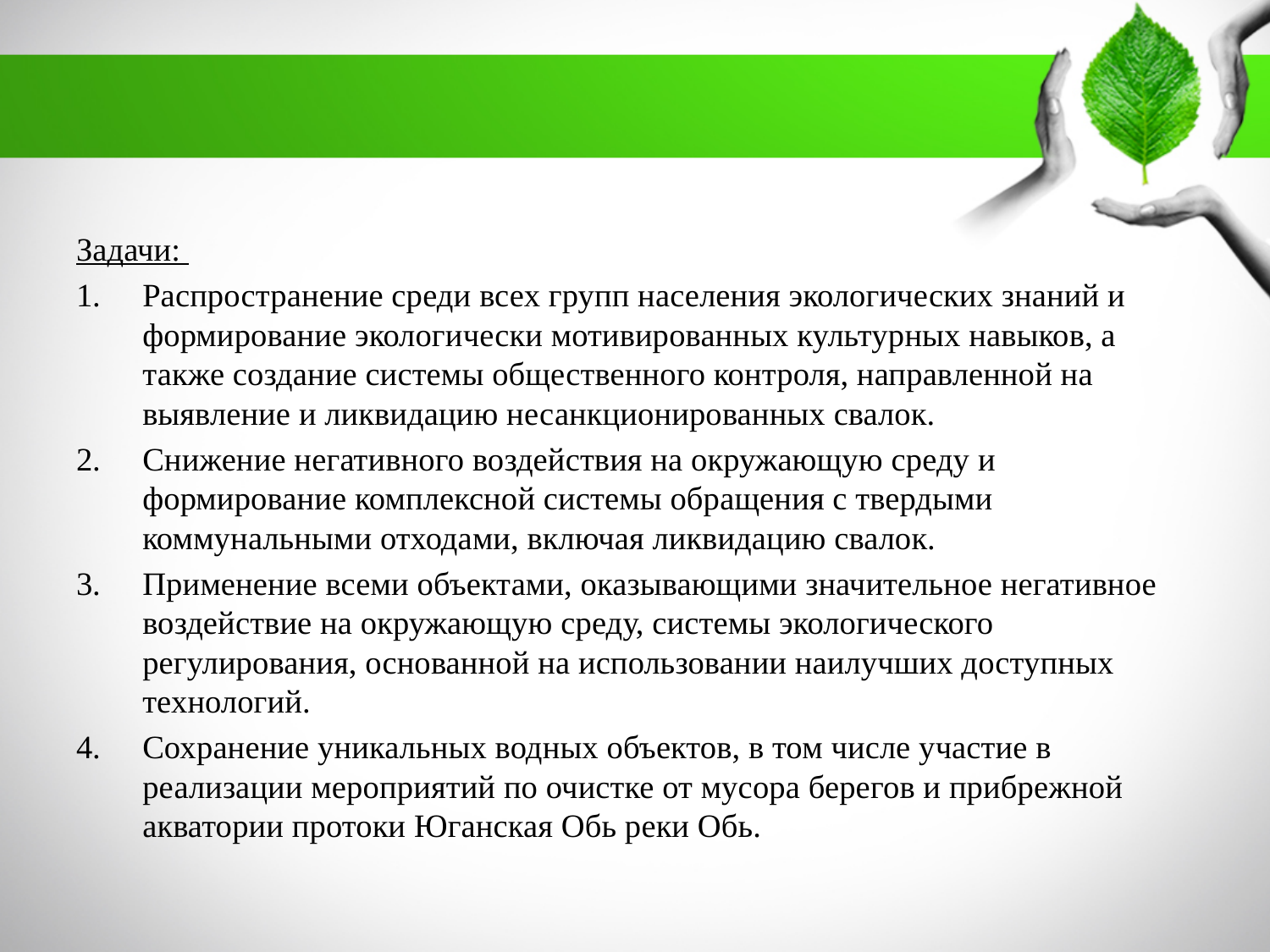

#
Задачи:
Распространение среди всех групп населения экологических знаний и формирование экологически мотивированных культурных навыков, а также создание системы общественного контроля, направленной на выявление и ликвидацию несанкционированных свалок.
Снижение негативного воздействия на окружающую среду и  формирование комплексной системы обращения с твердыми коммунальными отходами, включая ликвидацию свалок.
Применение всеми объектами, оказывающими значительное негативное воздействие на окружающую среду, системы экологического регулирования, основанной на использовании наилучших доступных технологий.
Сохранение уникальных водных объектов, в том числе участие в реализации мероприятий по очистке от мусора берегов и прибрежной акватории протоки Юганская Обь реки Обь.